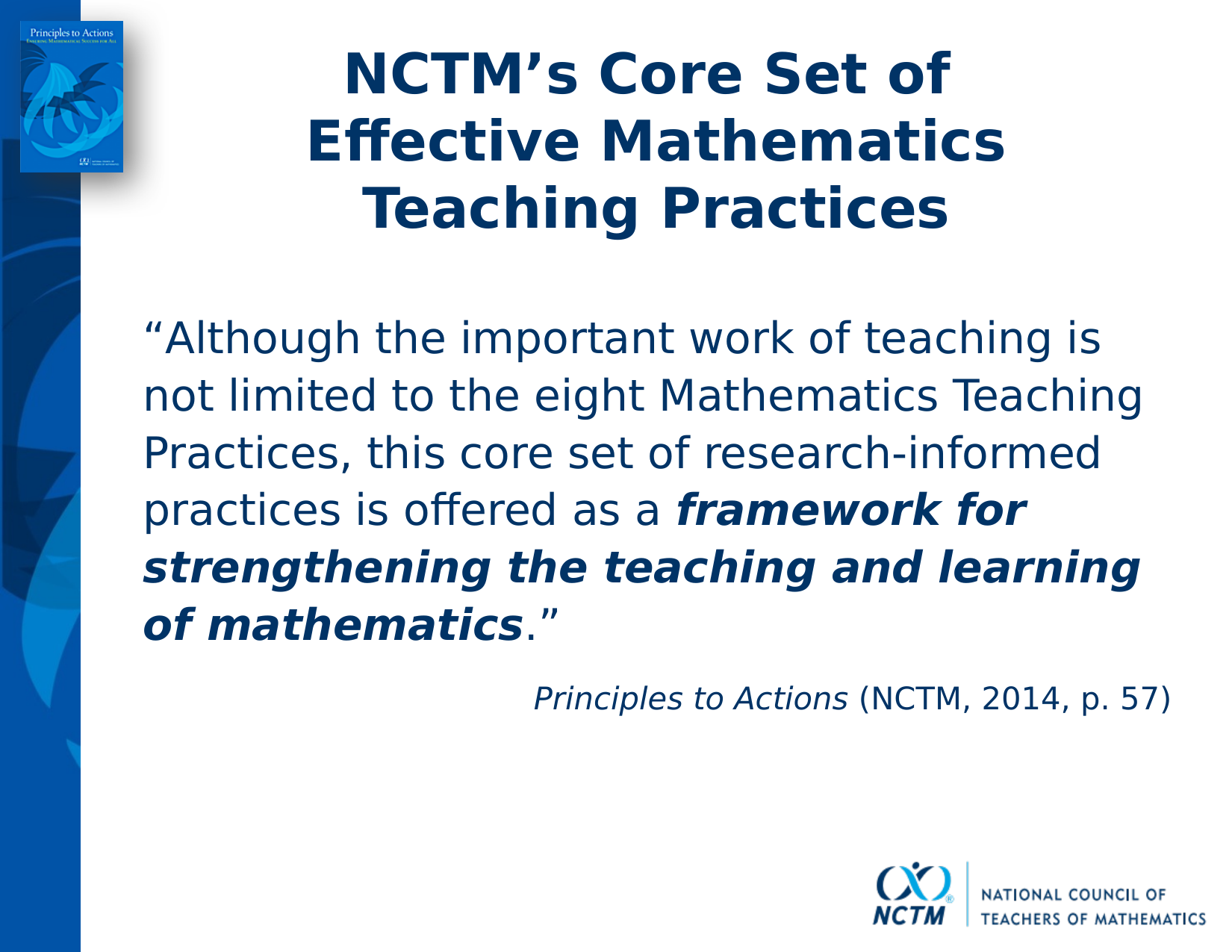

NCTM’s Core Set of
Effective Mathematics Teaching Practices

“Although the important work of teaching is not limited to the eight Mathematics Teaching Practices, this core set of research-informed practices is offered as a framework for strengthening the teaching and learning of mathematics.”
Principles to Actions (NCTM, 2014, p. 57)